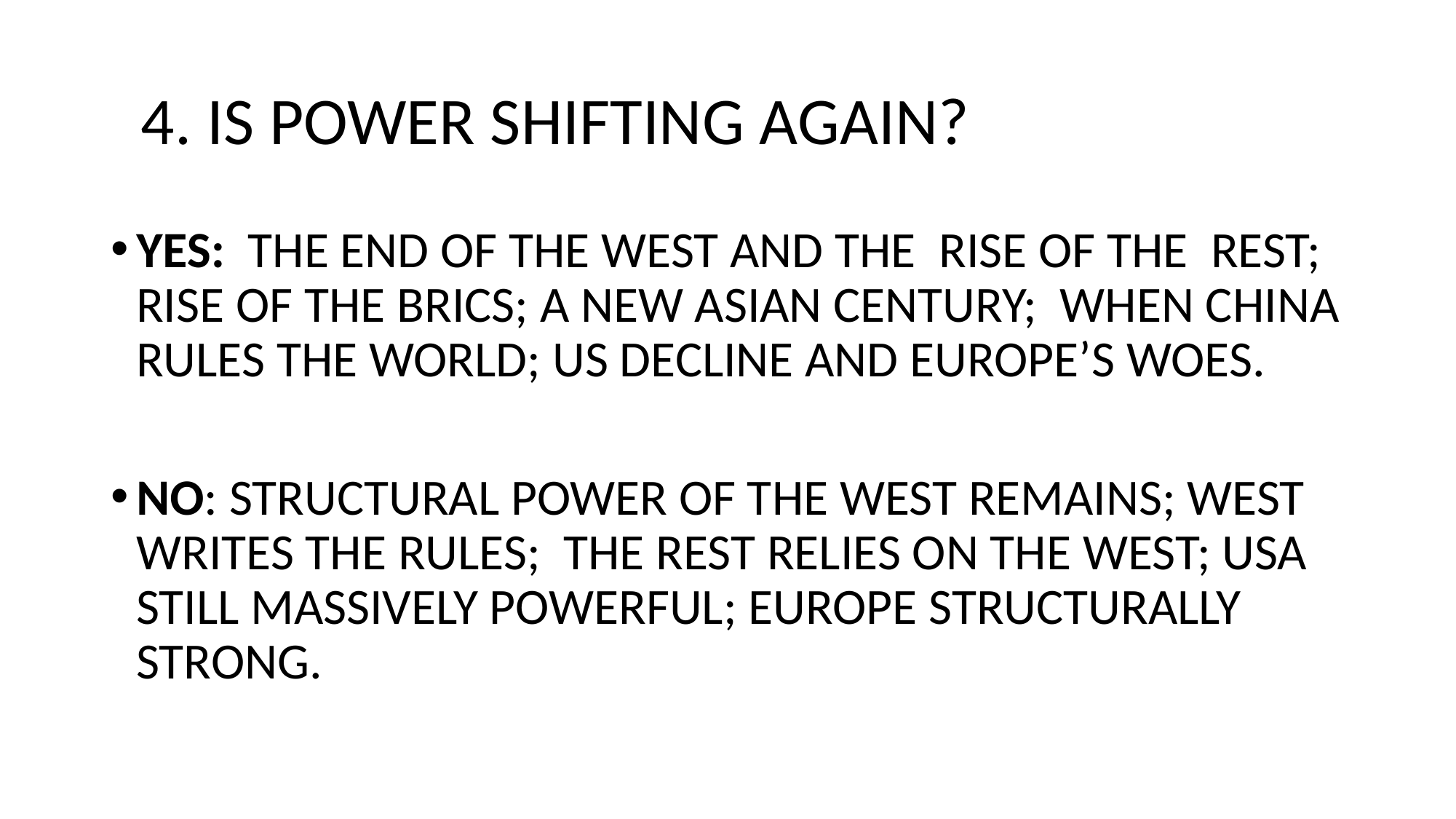

# 4. IS POWER SHIFTING AGAIN?
YES:  THE END OF THE WEST AND THE  RISE OF THE  REST; RISE OF THE BRICS; A NEW ASIAN CENTURY;  WHEN CHINA RULES THE WORLD; US DECLINE AND EUROPE’S WOES.

NO: STRUCTURAL POWER OF THE WEST REMAINS; WEST WRITES THE RULES;  THE REST RELIES ON THE WEST; USA STILL MASSIVELY POWERFUL; EUROPE STRUCTURALLY STRONG.